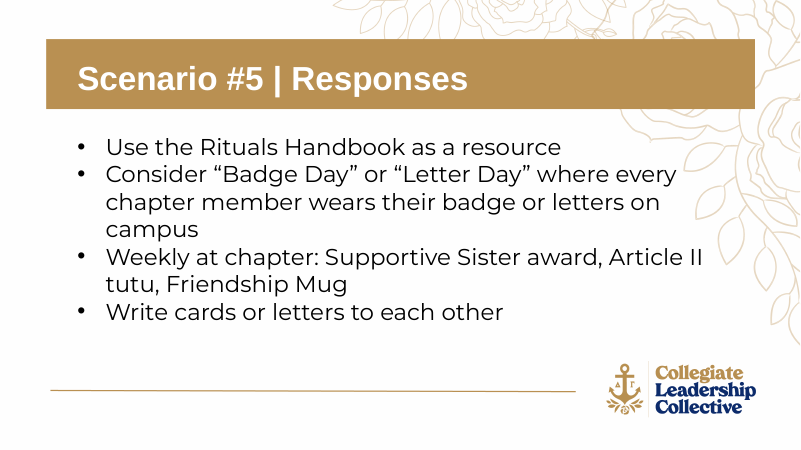

Scenario #5 | Responses
Use the Rituals Handbook as a resource
Consider “Badge Day” or “Letter Day” where every chapter member wears their badge or letters on campus
Weekly at chapter: Supportive Sister award, Article II tutu, Friendship Mug
Write cards or letters to each other